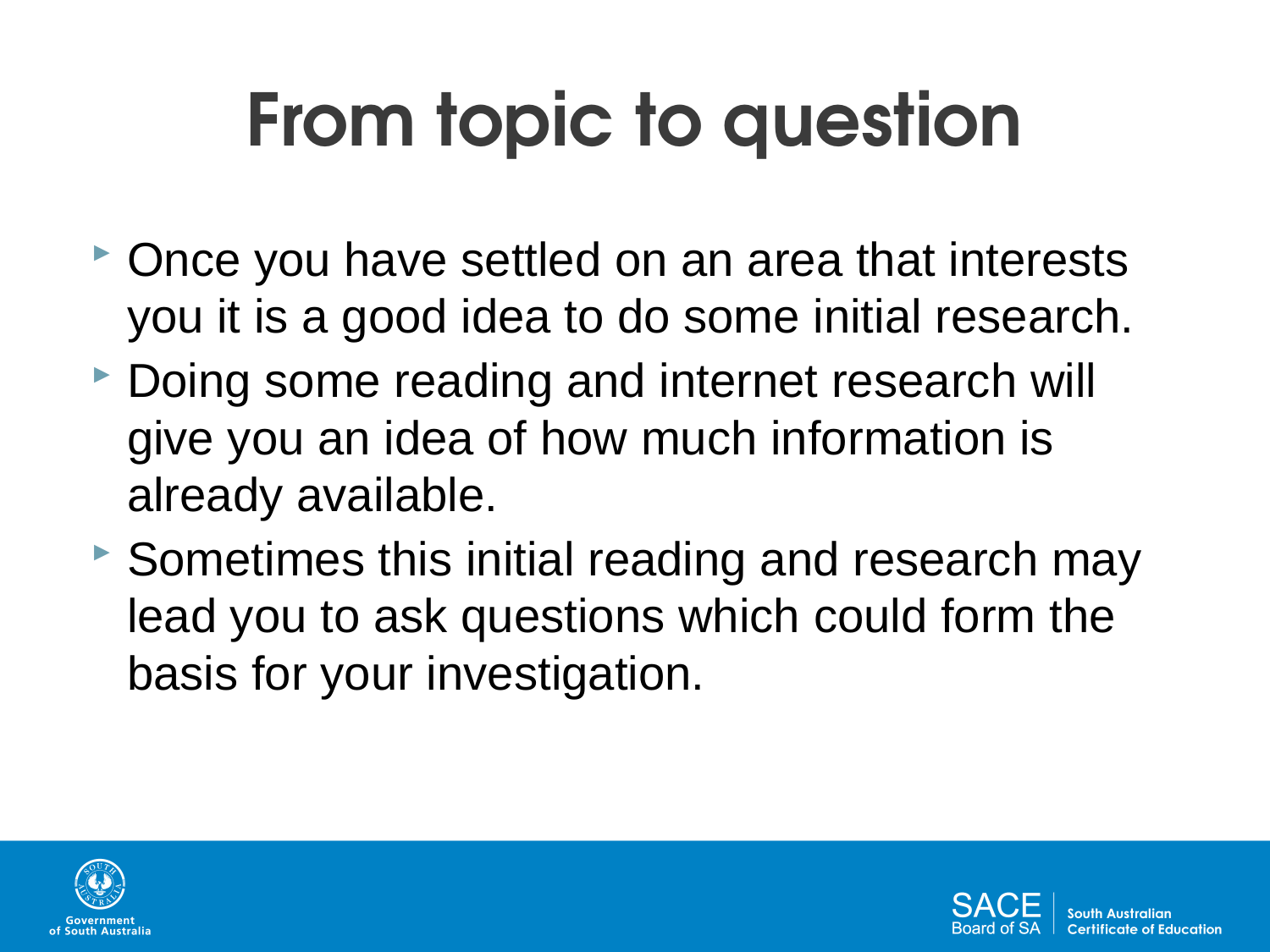

# From topic to question
Once you have settled on an area that interests you it is a good idea to do some initial research.
Doing some reading and internet research will give you an idea of how much information is already available.
Sometimes this initial reading and research may lead you to ask questions which could form the basis for your investigation.